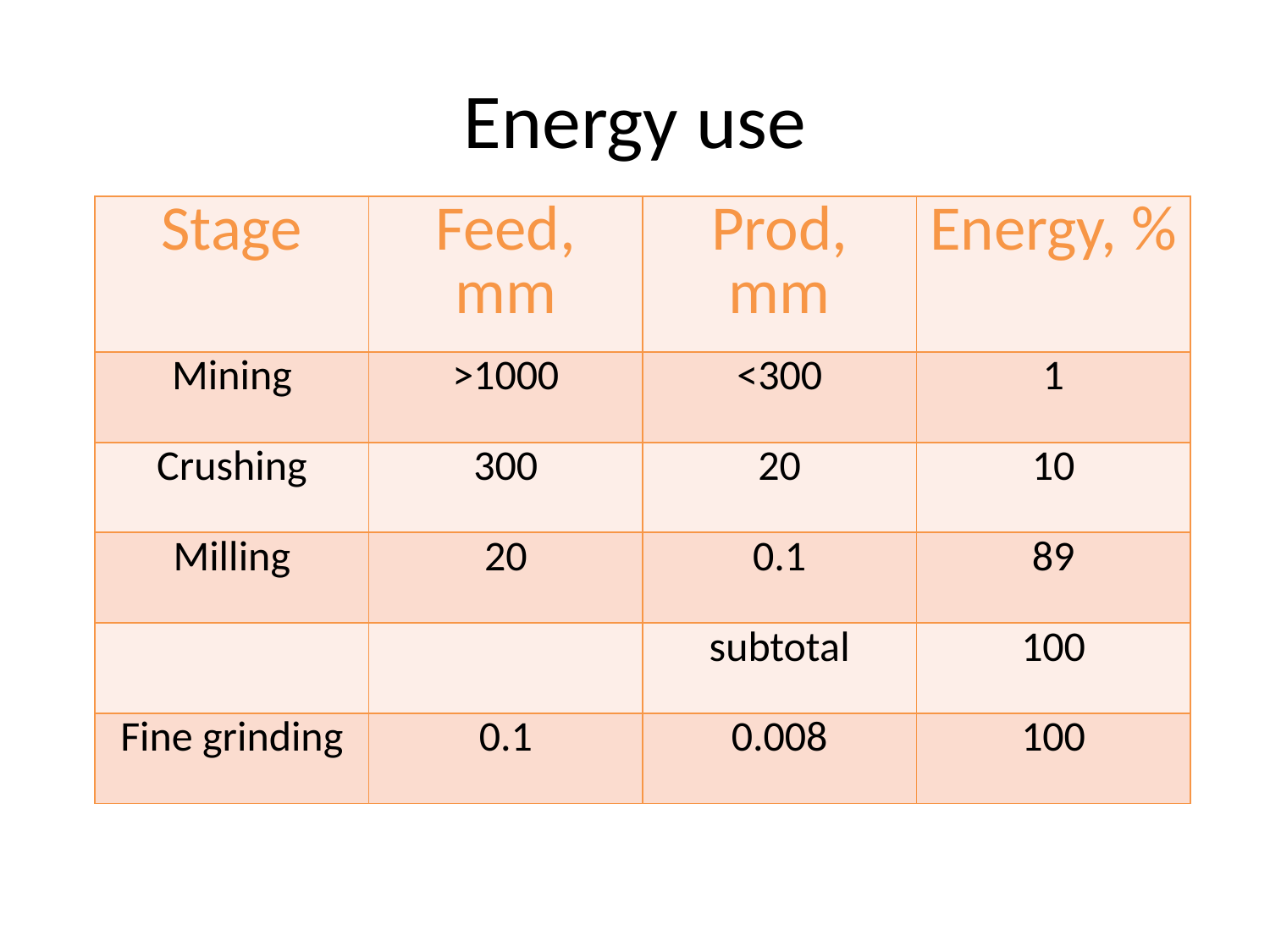

# Energy use
| Stage | Feed, mm | Prod, mm | Energy, % |
| --- | --- | --- | --- |
| Mining | >1000 | <300 | 1 |
| Crushing | 300 | 20 | 10 |
| Milling | 20 | 0.1 | 89 |
|  |  | subtotal | 100 |
| Fine grinding | 0.1 | 0.008 | 100 |